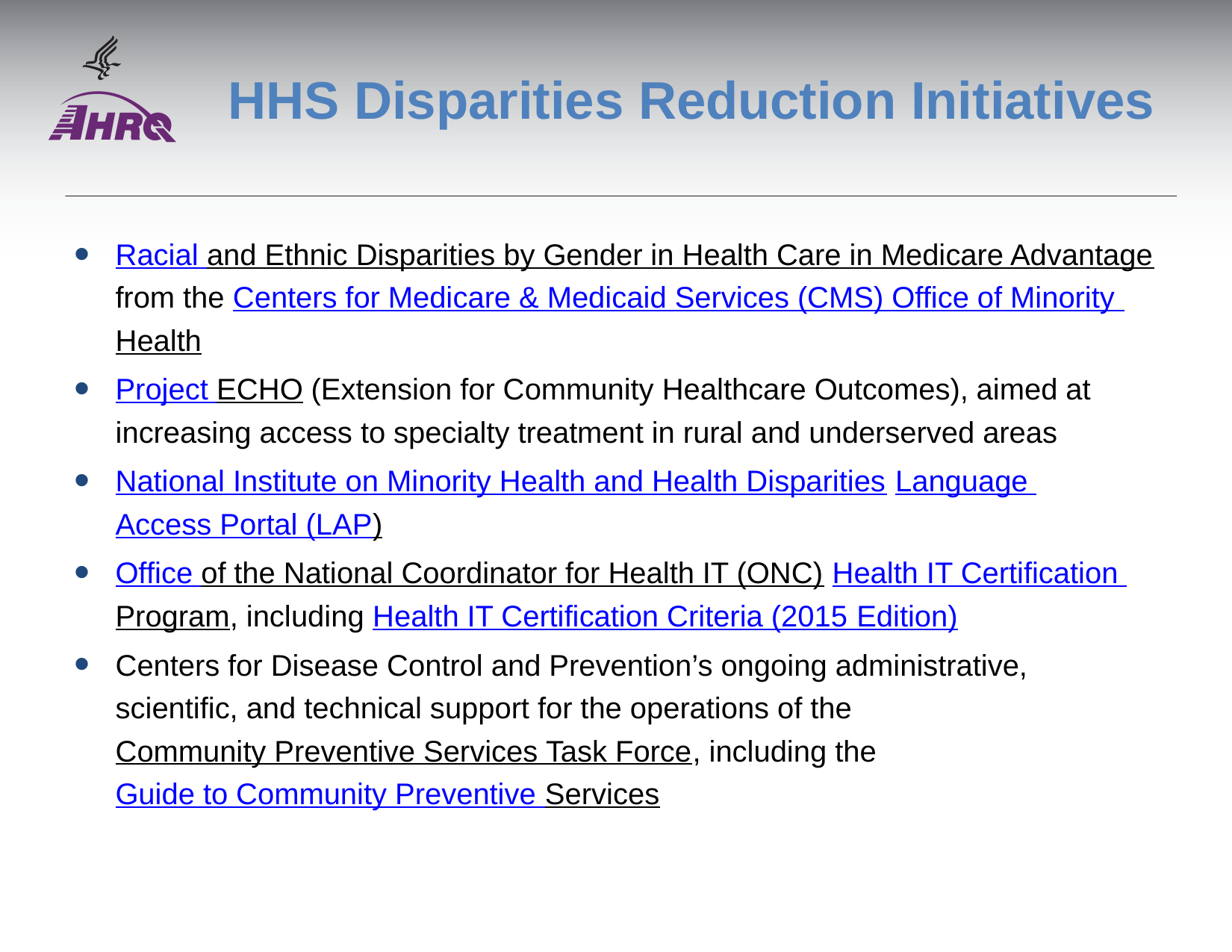

# HHS Disparities Reduction Initiatives
Racial and Ethnic Disparities by Gender in Health Care in Medicare Advantage from the Centers for Medicare & Medicaid Services (CMS) Office of Minority Health
Project ECHO (Extension for Community Healthcare Outcomes), aimed at increasing access to specialty treatment in rural and underserved areas
National Institute on Minority Health and Health Disparities Language Access Portal (LAP)
Office of the National Coordinator for Health IT (ONC) Health IT Certification Program, including Health IT Certification Criteria (2015 Edition)
Centers for Disease Control and Prevention’s ongoing administrative, scientific, and technical support for the operations of the Community Preventive Services Task Force, including the Guide to Community Preventive Services